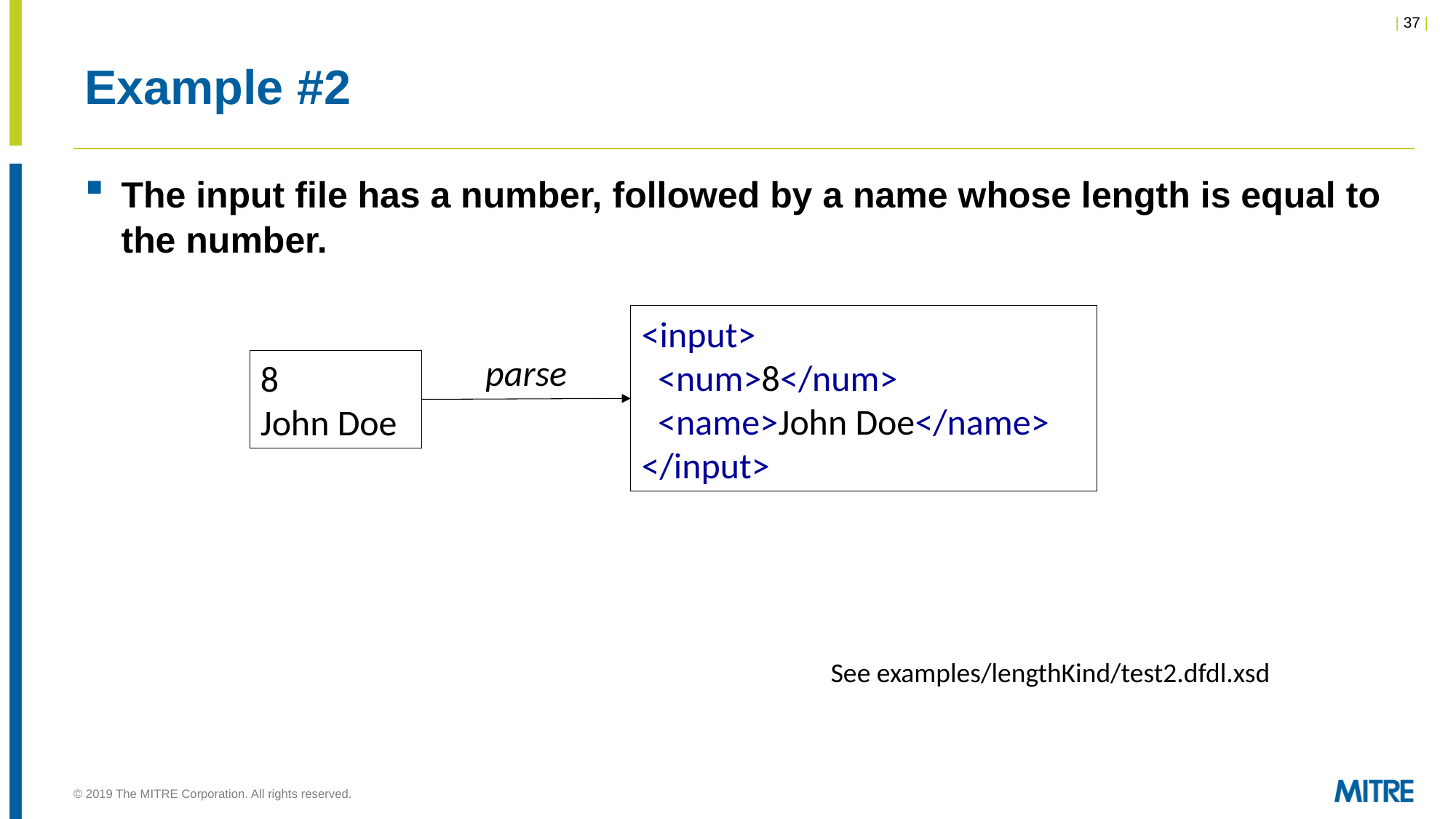

# Example #2
The input file has a number, followed by a name whose length is equal to the number.
<input>
  <num>8</num>
  <name>John Doe</name>
</input>
parse
8
John Doe
See examples/lengthKind/test2.dfdl.xsd
© 2019 The MITRE Corporation. All rights reserved.